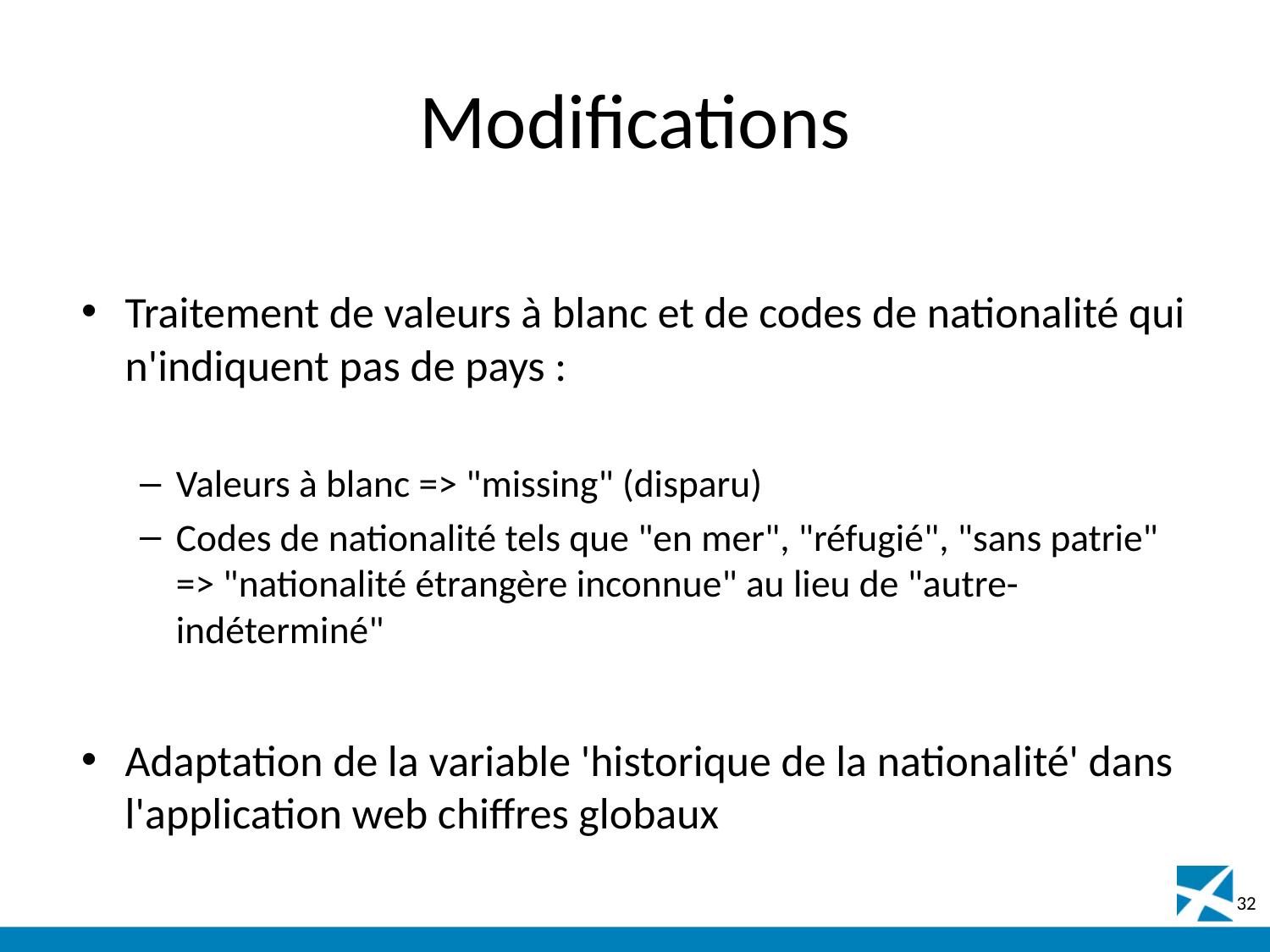

# Modifications

Traitement de valeurs à blanc et de codes de nationalité qui n'indiquent pas de pays :

Valeurs à blanc => "missing" (disparu)
Codes de nationalité tels que "en mer", "réfugié", "sans patrie" => "nationalité étrangère inconnue" au lieu de "autre-indéterminé"

Adaptation de la variable 'historique de la nationalité' dans l'application web chiffres globaux